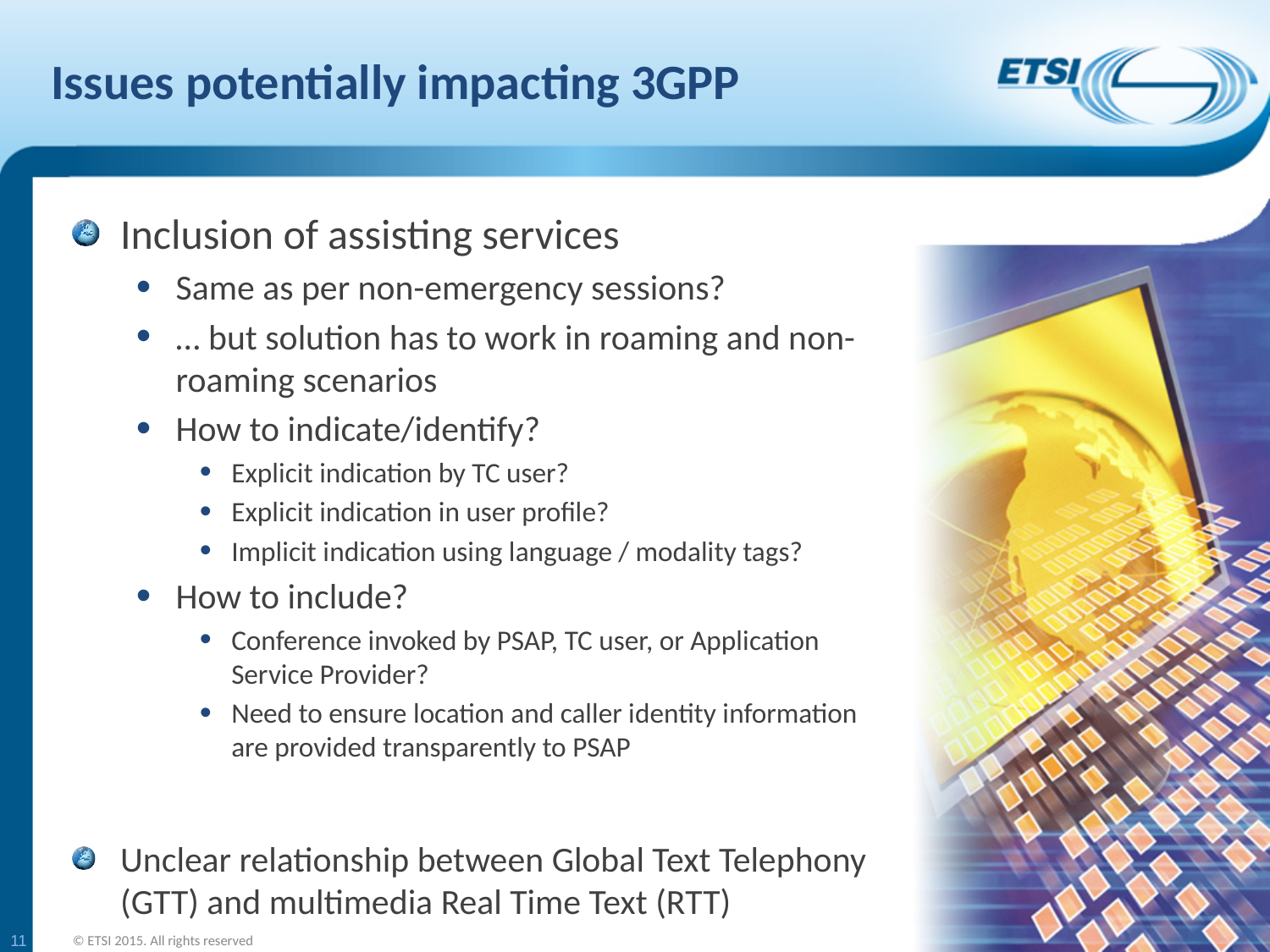

# Issues potentially impacting 3GPP
Inclusion of assisting services
Same as per non-emergency sessions?
… but solution has to work in roaming and non-roaming scenarios
How to indicate/identify?
Explicit indication by TC user?
Explicit indication in user profile?
Implicit indication using language / modality tags?
How to include?
Conference invoked by PSAP, TC user, or Application Service Provider?
Need to ensure location and caller identity information are provided transparently to PSAP

Unclear relationship between Global Text Telephony (GTT) and multimedia Real Time Text (RTT)
11
© ETSI 2015. All rights reserved